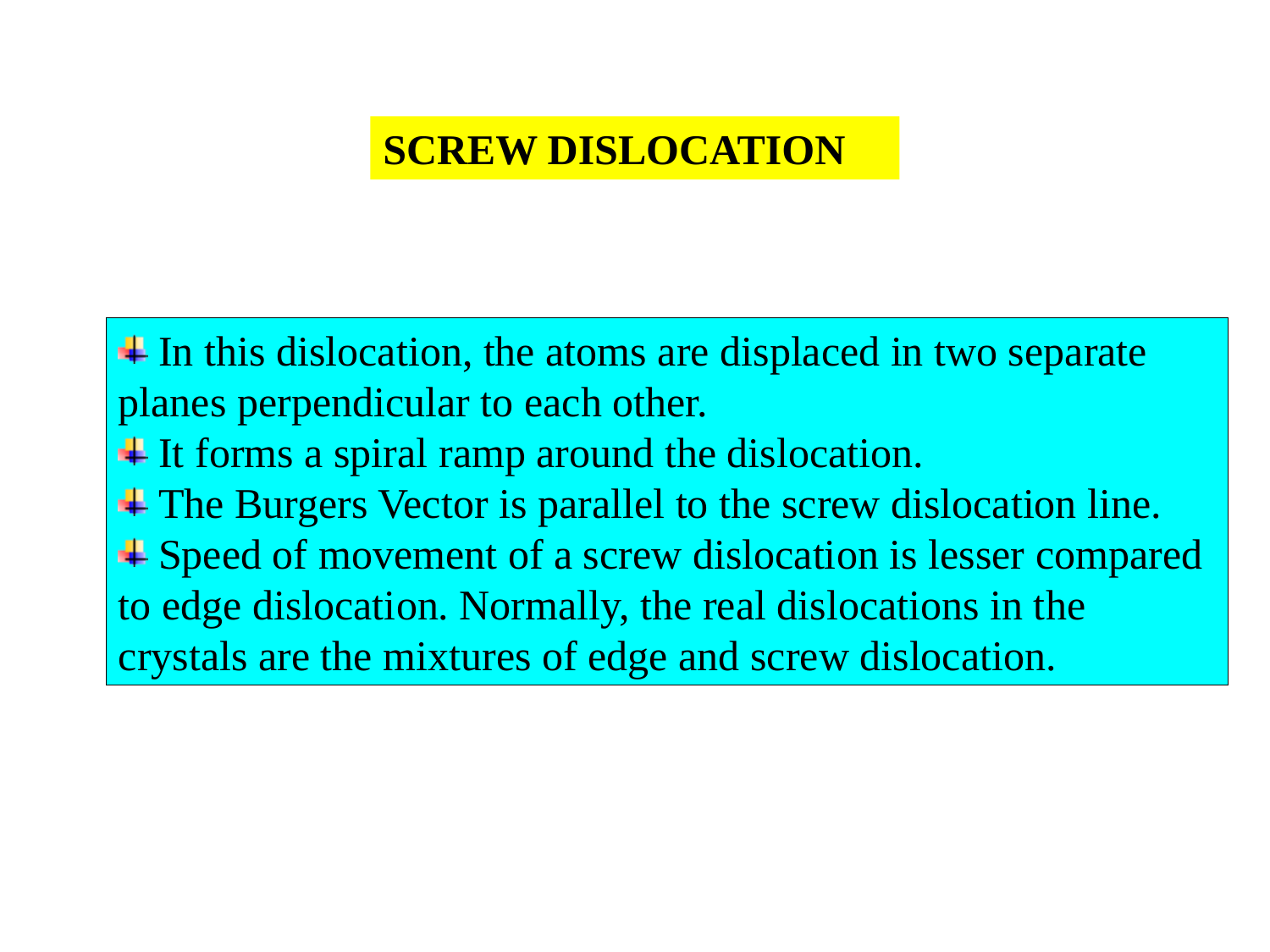

SCREW DISLOCATION
 In this dislocation, the atoms are displaced in two separate planes perpendicular to each other.
 It forms a spiral ramp around the dislocation.
 The Burgers Vector is parallel to the screw dislocation line.
 Speed of movement of a screw dislocation is lesser compared to edge dislocation. Normally, the real dislocations in the crystals are the mixtures of edge and screw dislocation.